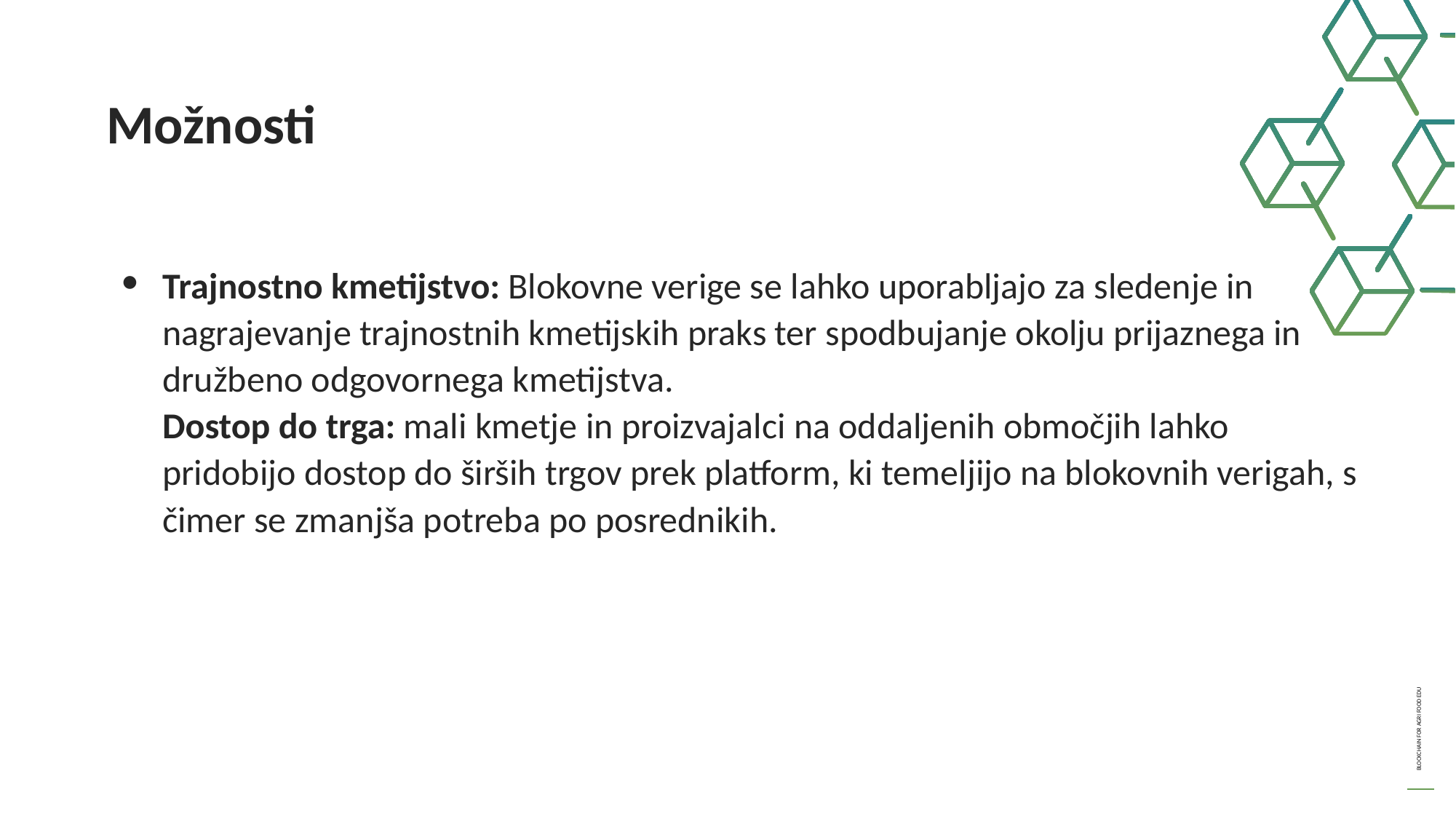

Možnosti
Trajnostno kmetijstvo: Blokovne verige se lahko uporabljajo za sledenje in nagrajevanje trajnostnih kmetijskih praks ter spodbujanje okolju prijaznega in družbeno odgovornega kmetijstva.
Dostop do trga: mali kmetje in proizvajalci na oddaljenih območjih lahko pridobijo dostop do širših trgov prek platform, ki temeljijo na blokovnih verigah, s čimer se zmanjša potreba po posrednikih.